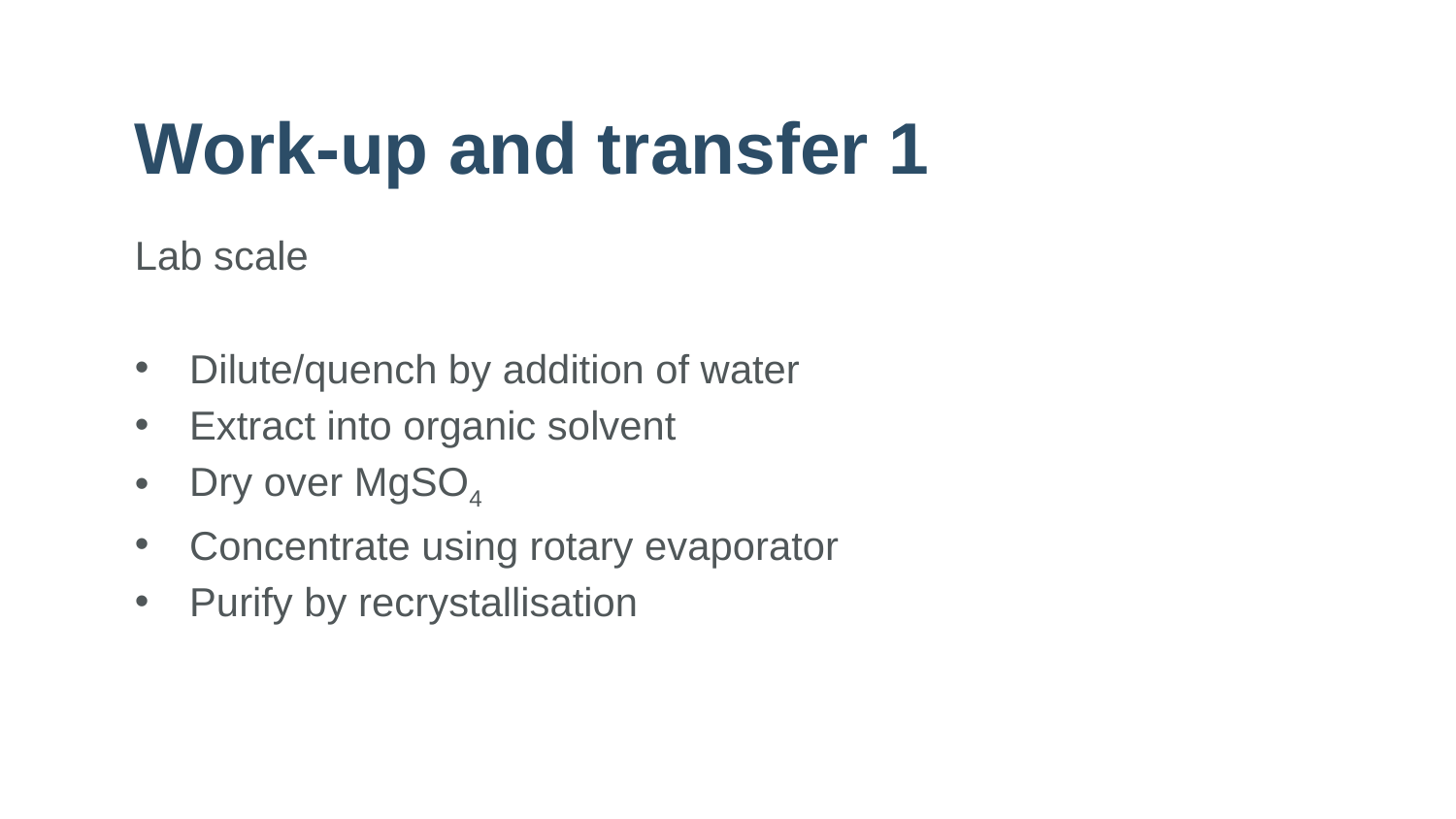

# Work-up and transfer 1
Lab scale

Dilute/quench by addition of water
Extract into organic solvent
Dry over MgSO4
Concentrate using rotary evaporator
Purify by recrystallisation